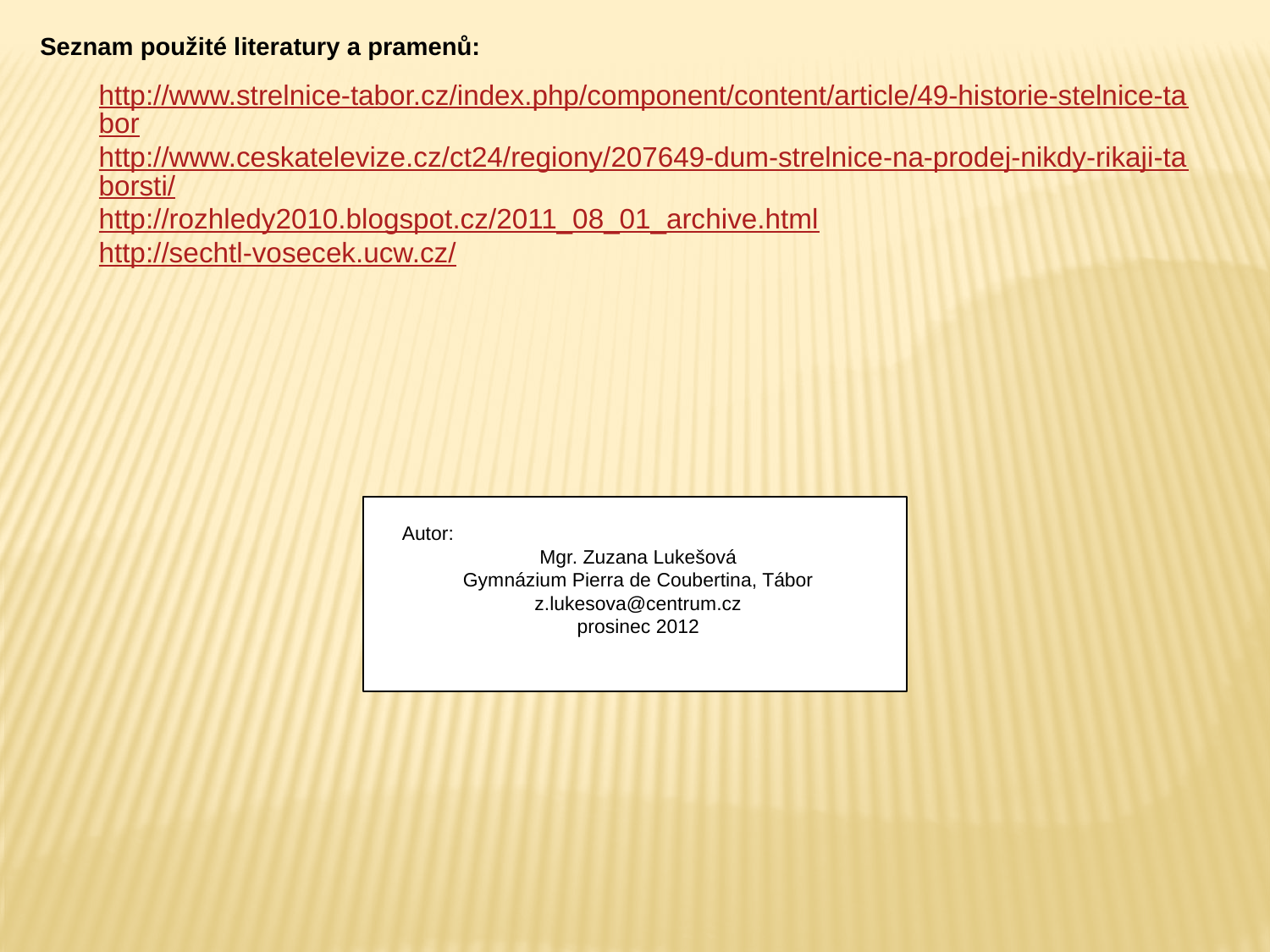

Seznam použité literatury a pramenů:
http://www.strelnice-tabor.cz/index.php/component/content/article/49-historie-stelnice-tabor
http://www.ceskatelevize.cz/ct24/regiony/207649-dum-strelnice-na-prodej-nikdy-rikaji-taborsti/
http://rozhledy2010.blogspot.cz/2011_08_01_archive.html
http://sechtl-vosecek.ucw.cz/

Autor:
Mgr. Zuzana Lukešová
Gymnázium Pierra de Coubertina, Tábor
z.lukesova@centrum.cz
prosinec 2012